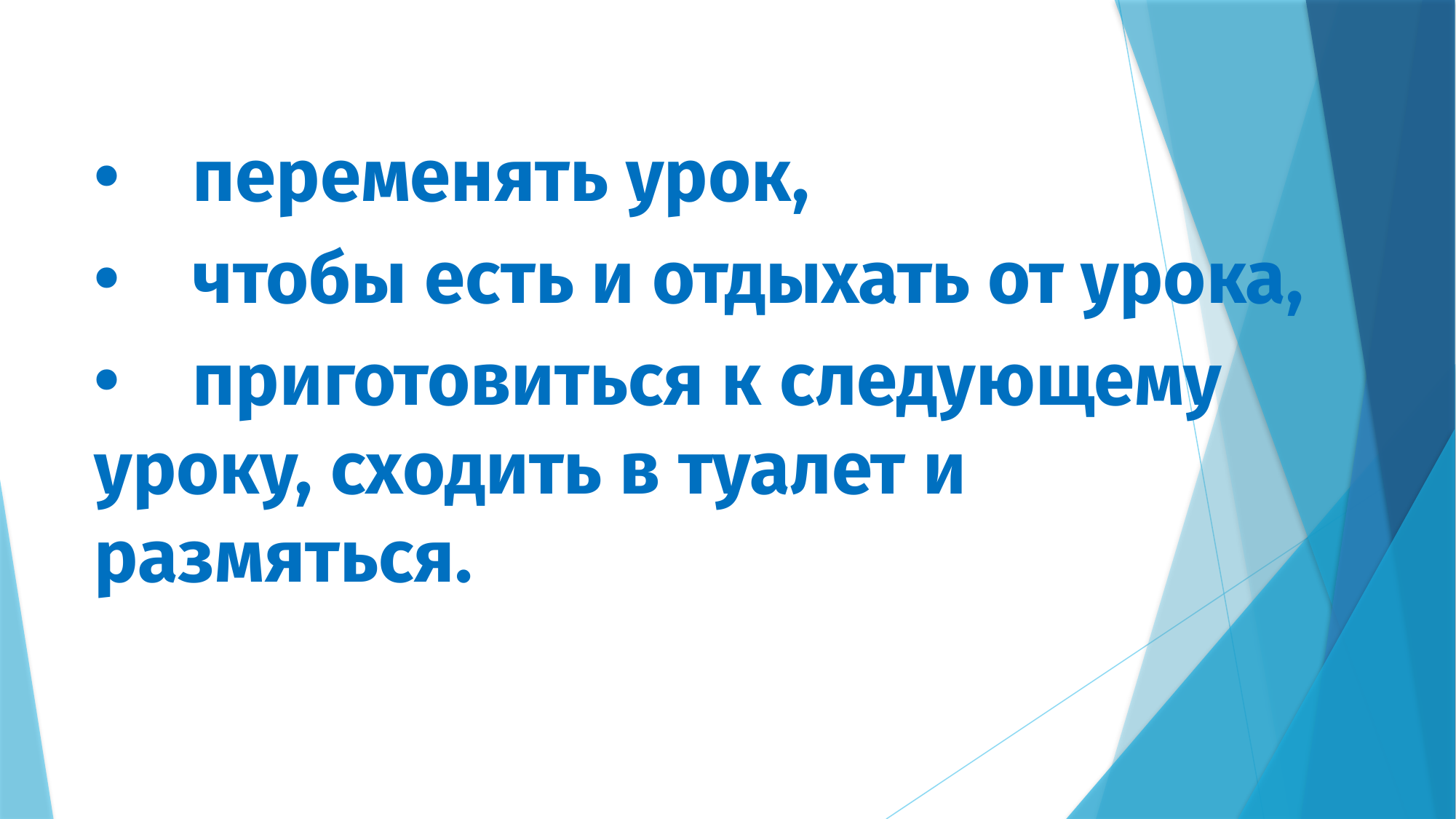

•	переменять урок,
•	чтобы есть и отдыхать от урока,
•	приготовиться к следующему уроку, сходить в туалет и размяться.